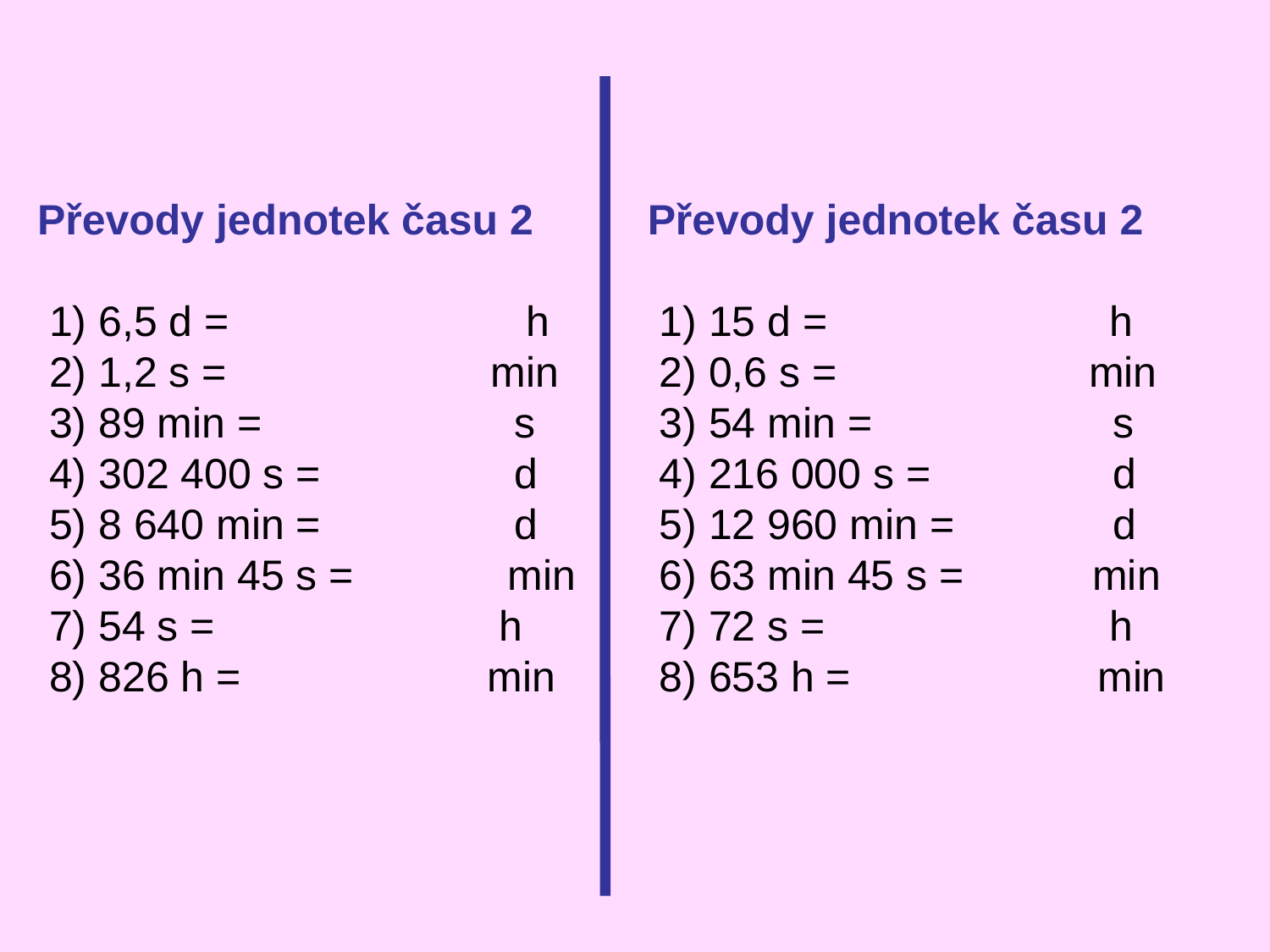

Převody jednotek času 2

 1) 6,5 d =		               h
 2) 1,2 s =		            min
 3) 89 min =		              s
 4) 302 400 s =	              d
 5) 8 640 min =	              d
 6) 36 min 45 s =             min
 7) 54 s =		                  h
 8) 826 h =	                 min
Převody jednotek času 2

 1) 15 d =		                  h
 2) 0,6 s =		           min
 3) 54 min =		             s
 4) 216 000 s =	             d
 5) 12 960 min =	             d
 6) 63 min 45 s =	      min
 7) 72 s =		                  h
 8) 653 h =	                 min